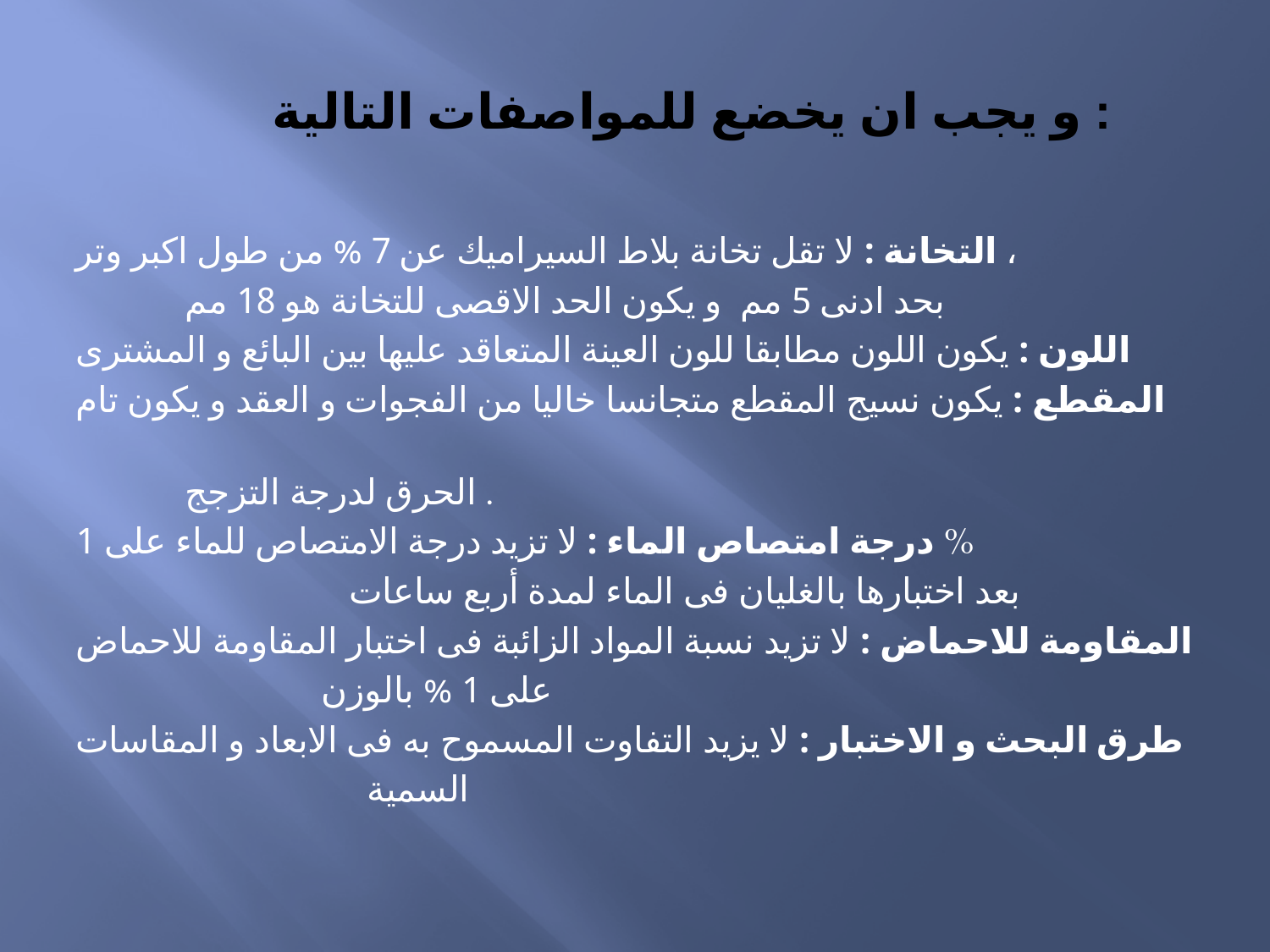

# و يجب ان يخضع للمواصفات التالية :
التخانة : لا تقل تخانة بلاط السيراميك عن 7 % من طول اكبر وتر ،
            بحد ادنى 5 مم  و يكون الحد الاقصى للتخانة هو 18 مم
اللون : يكون اللون مطابقا للون العينة المتعاقد عليها بين البائع و المشترى
المقطع : يكون نسيج المقطع متجانسا خاليا من الفجوات و العقد و يكون تام
            الحرق لدرجة التزجج .
درجة امتصاص الماء : لا تزيد درجة الامتصاص للماء على 1 %
                              بعد اختبارها بالغليان فى الماء لمدة أربع ساعات
المقاومة للاحماض : لا تزيد نسبة المواد الزائبة فى اختبار المقاومة للاحماض
                           على 1 % بالوزن
طرق البحث و الاختبار : لا يزيد التفاوت المسموح به فى الابعاد و المقاسات
                                السمية